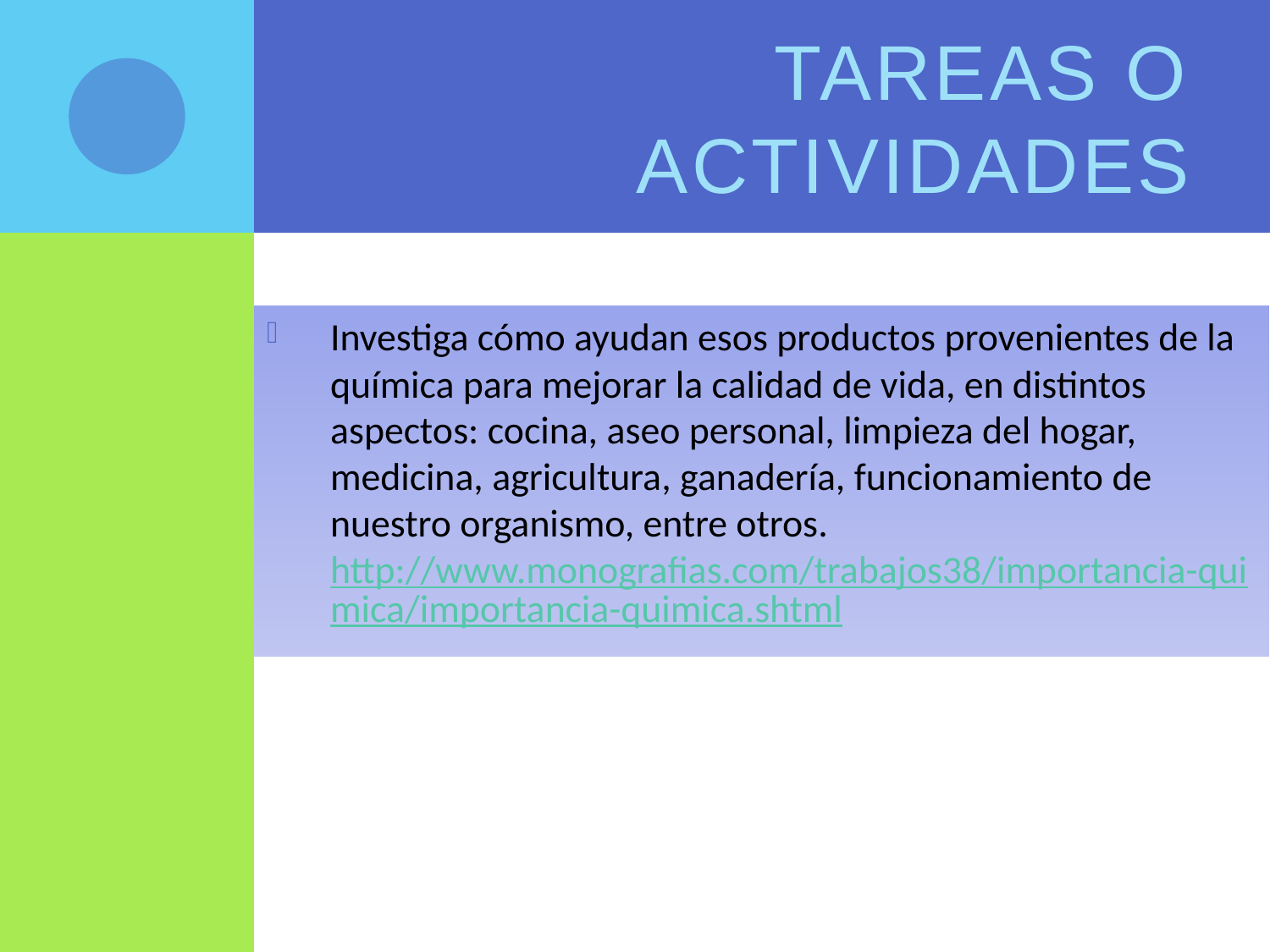

# tareas o actividades
Investiga cómo ayudan esos productos provenientes de la química para mejorar la calidad de vida, en distintos aspectos: cocina, aseo personal, limpieza del hogar, medicina, agricultura, ganadería, funcionamiento de nuestro organismo, entre otros.       http://www.monografias.com/trabajos38/importancia-quimica/importancia-quimica.shtml